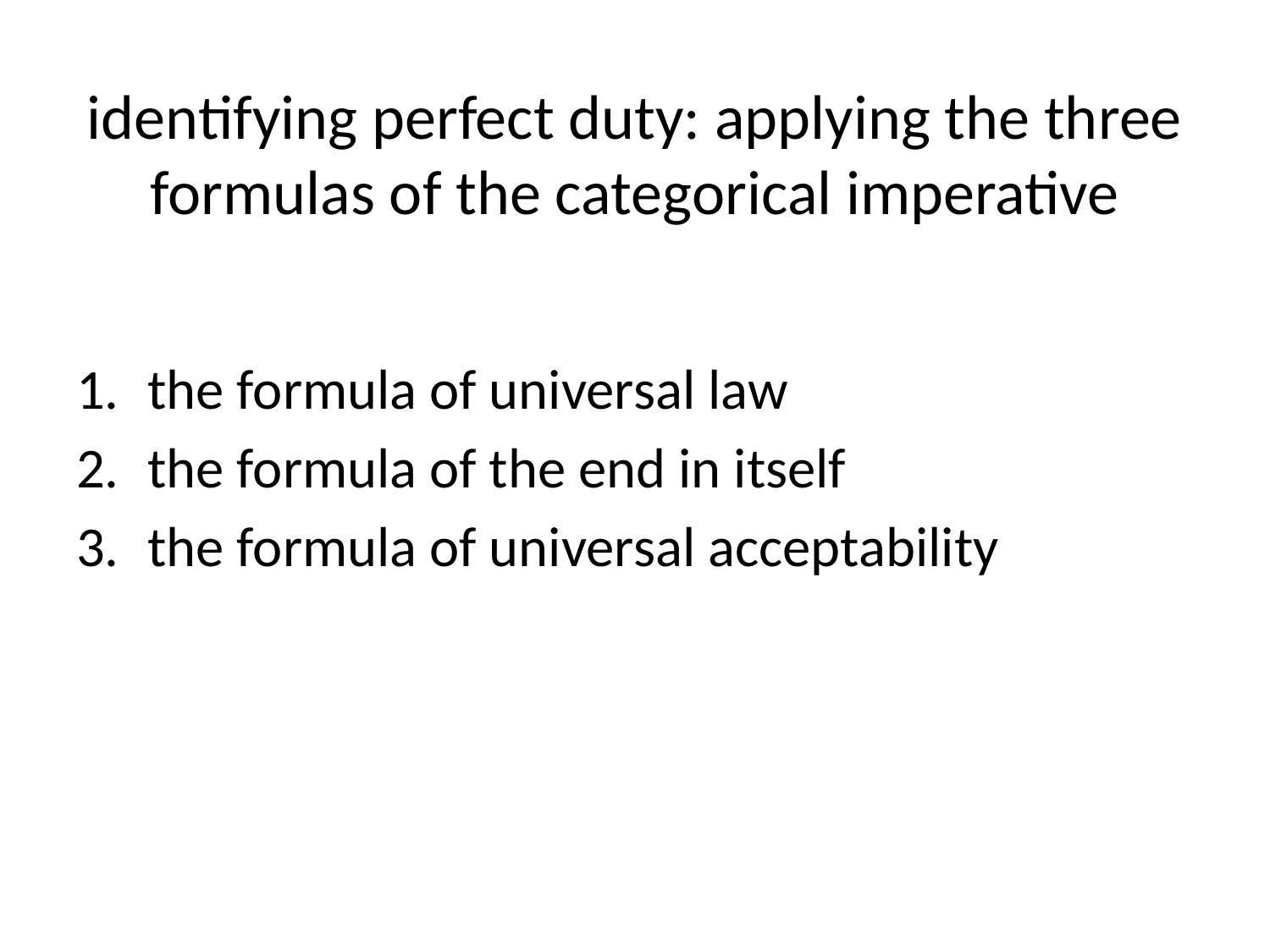

# identifying perfect duty: applying the three formulas of the categorical imperative
the formula of universal law
the formula of the end in itself
the formula of universal acceptability